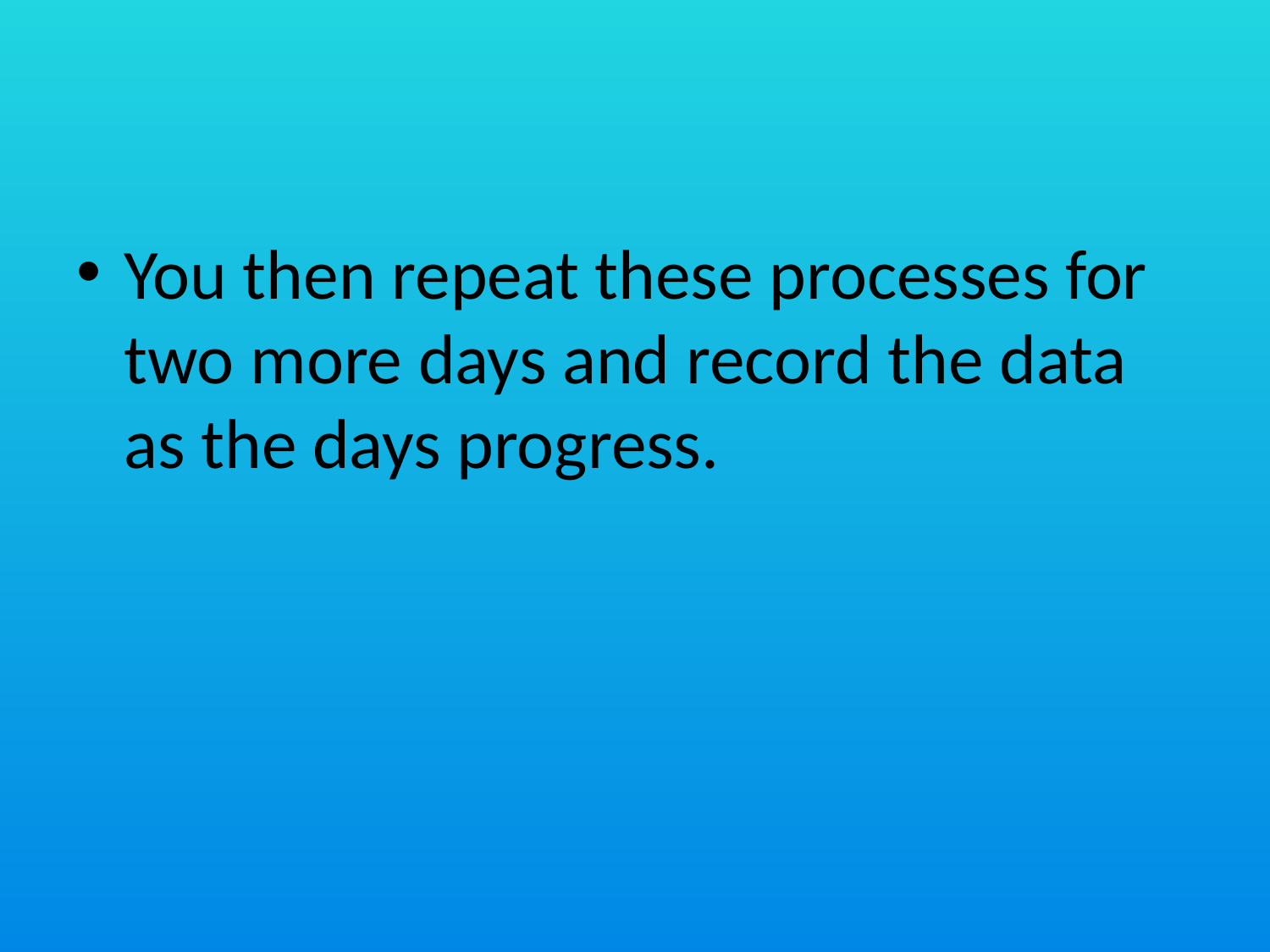

You then repeat these processes for two more days and record the data as the days progress.